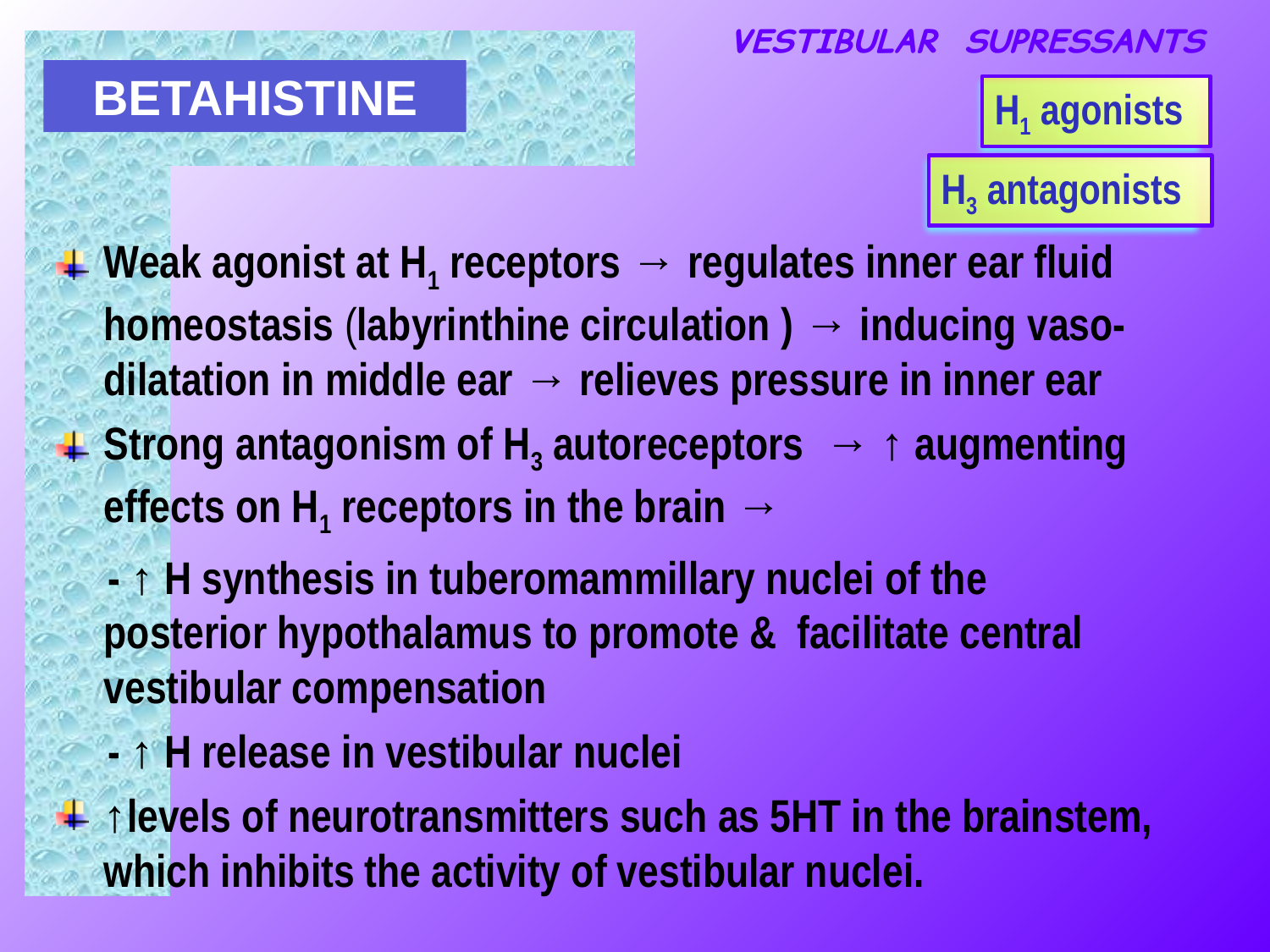

VESTIBULAR  SUPRESSANTS

BETAHISTINE
H1 agonists
H3 antagonists
Weak agonist at H1 receptors → regulates inner ear fluid homeostasis (labyrinthine circulation ) → inducing vaso-dilatation in middle ear → relieves pressure in inner ear
Strong antagonism of H3 autoreceptors  → ↑ augmenting effects on H1 receptors in the brain →
     - ↑ H synthesis in tuberomammillary nuclei of the  posterior hypothalamus to promote &  facilitate central vestibular compensation
     - ↑ H release in vestibular nuclei
↑levels of neurotransmitters such as 5HT in the brainstem, which inhibits the activity of vestibular nuclei.